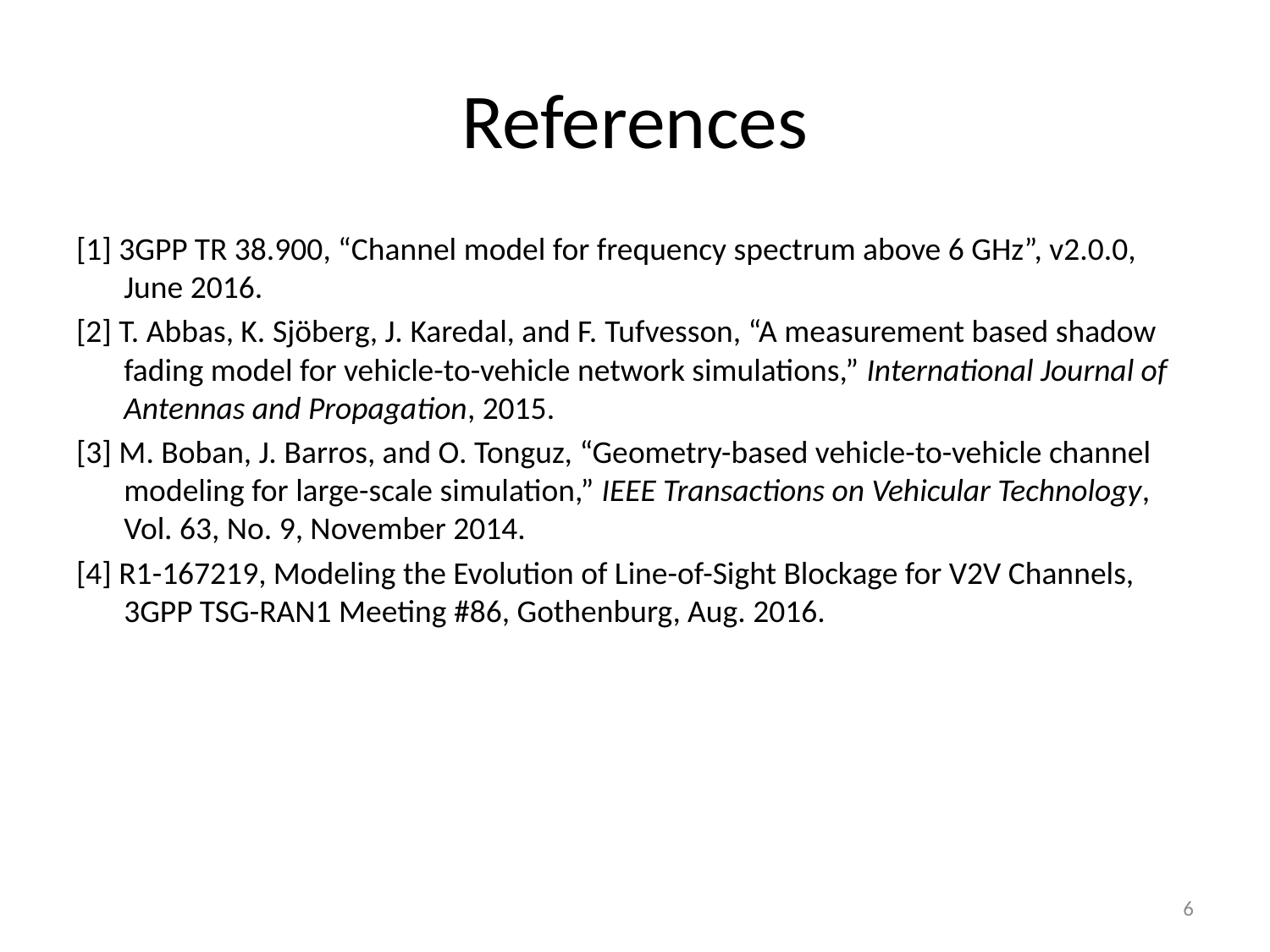

# References
[1] 3GPP TR 38.900, “Channel model for frequency spectrum above 6 GHz”, v2.0.0, June 2016.
[2] T. Abbas, K. Sjöberg, J. Karedal, and F. Tufvesson, “A measurement based shadow fading model for vehicle-to-vehicle network simulations,” International Journal of Antennas and Propagation, 2015.
[3] M. Boban, J. Barros, and O. Tonguz, “Geometry-based vehicle-to-vehicle channel modeling for large-scale simulation,” IEEE Transactions on Vehicular Technology, Vol. 63, No. 9, November 2014.
[4] R1-167219, Modeling the Evolution of Line-of-Sight Blockage for V2V Channels, 3GPP TSG-RAN1 Meeting #86, Gothenburg, Aug. 2016.

6